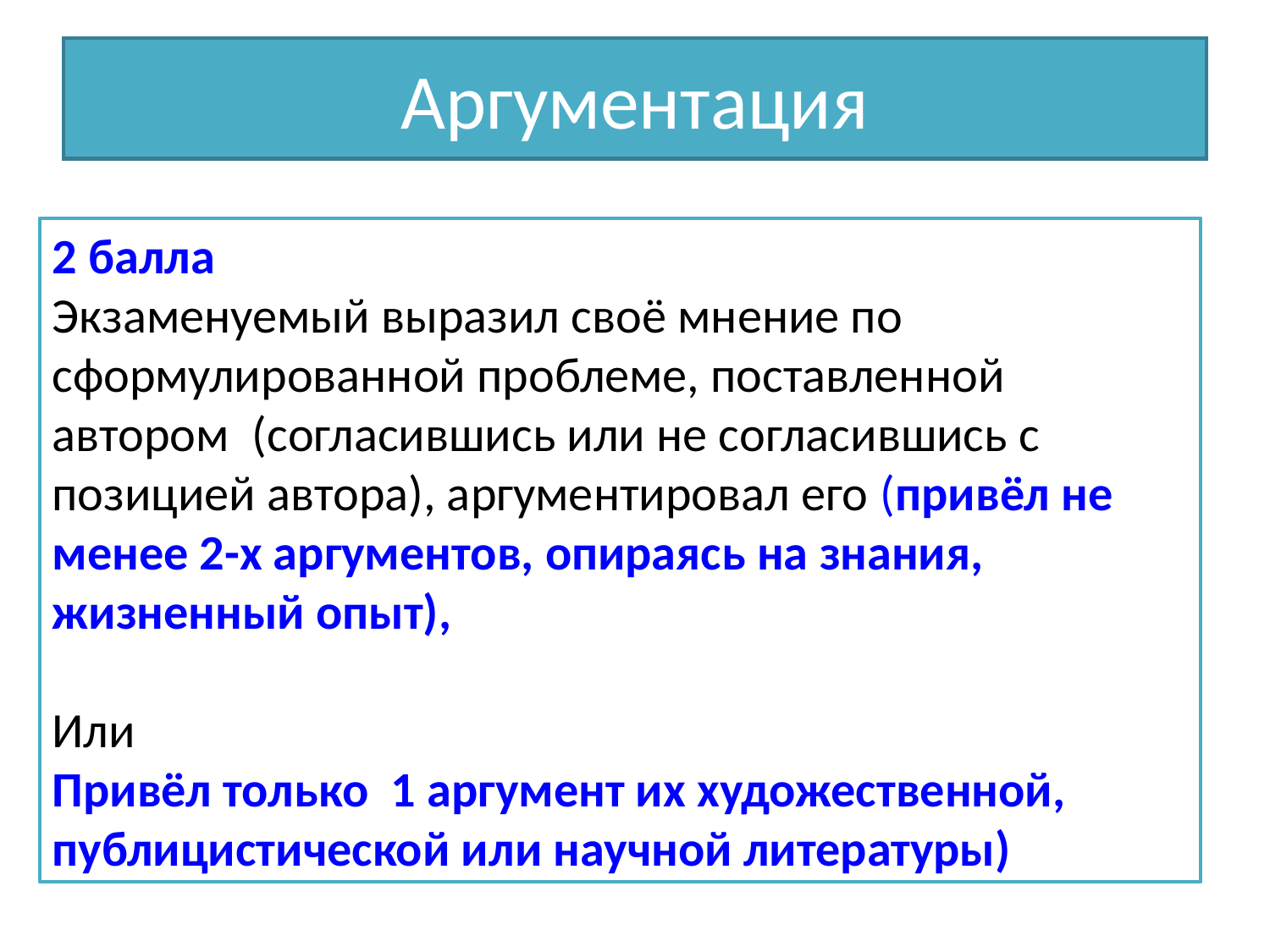

# Аргументация
2 балла
Экзаменуемый выразил своё мнение по сформулированной проблеме, поставленной автором  (согласившись или не согласившись с позицией автора), аргументировал его (привёл не менее 2-х аргументов, опираясь на знания, жизненный опыт),

Или
Привёл только  1 аргумент их художественной, публицистической или научной литературы)